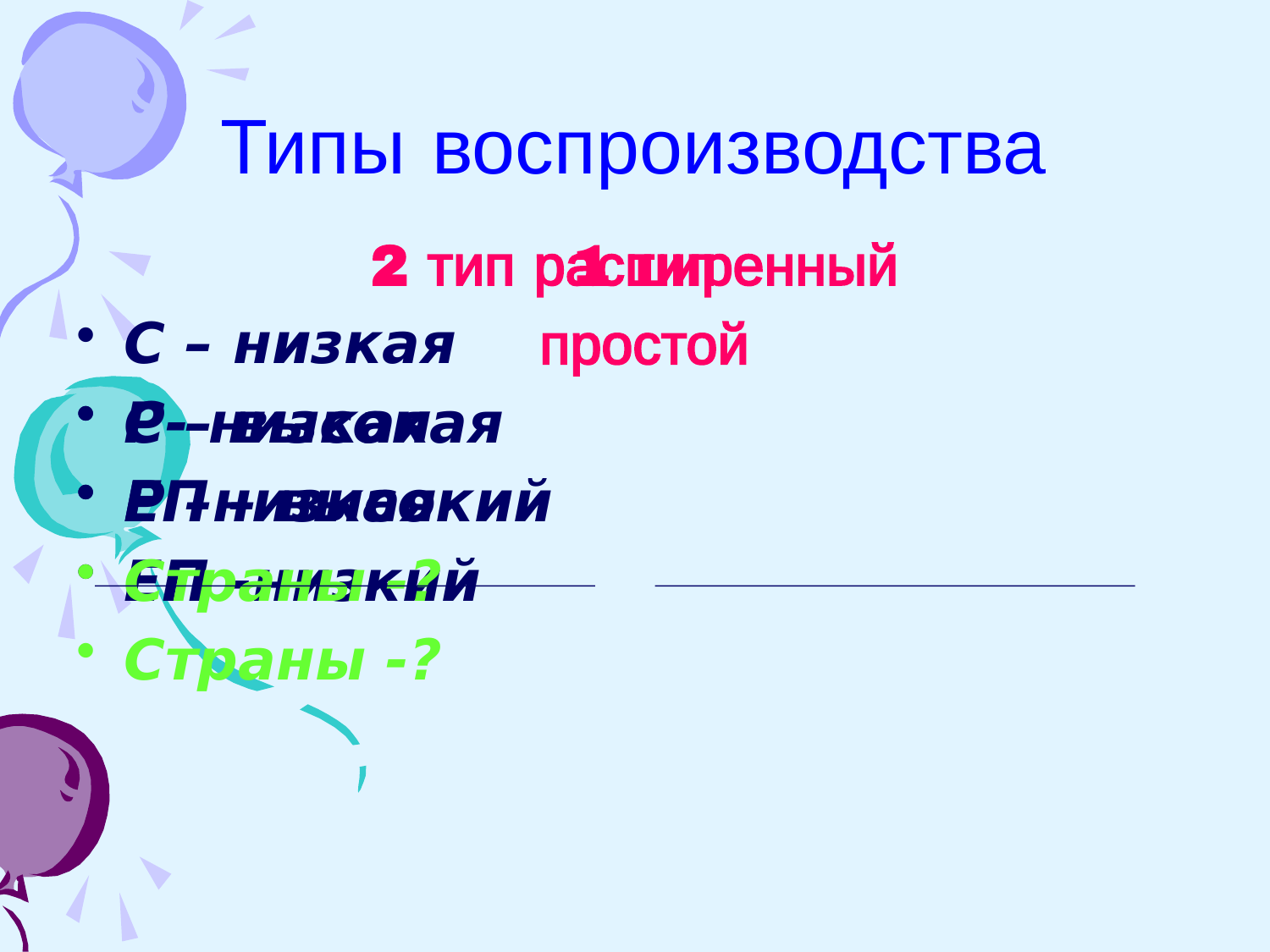

# Типы воспроизводства
  1 тип
 простой
С- низкая
Р –низкая
ЕП -низкий
Страны -?
2 тип расширенный
С – низкая
Р – высокая
ЕП – высокий
Страны -?